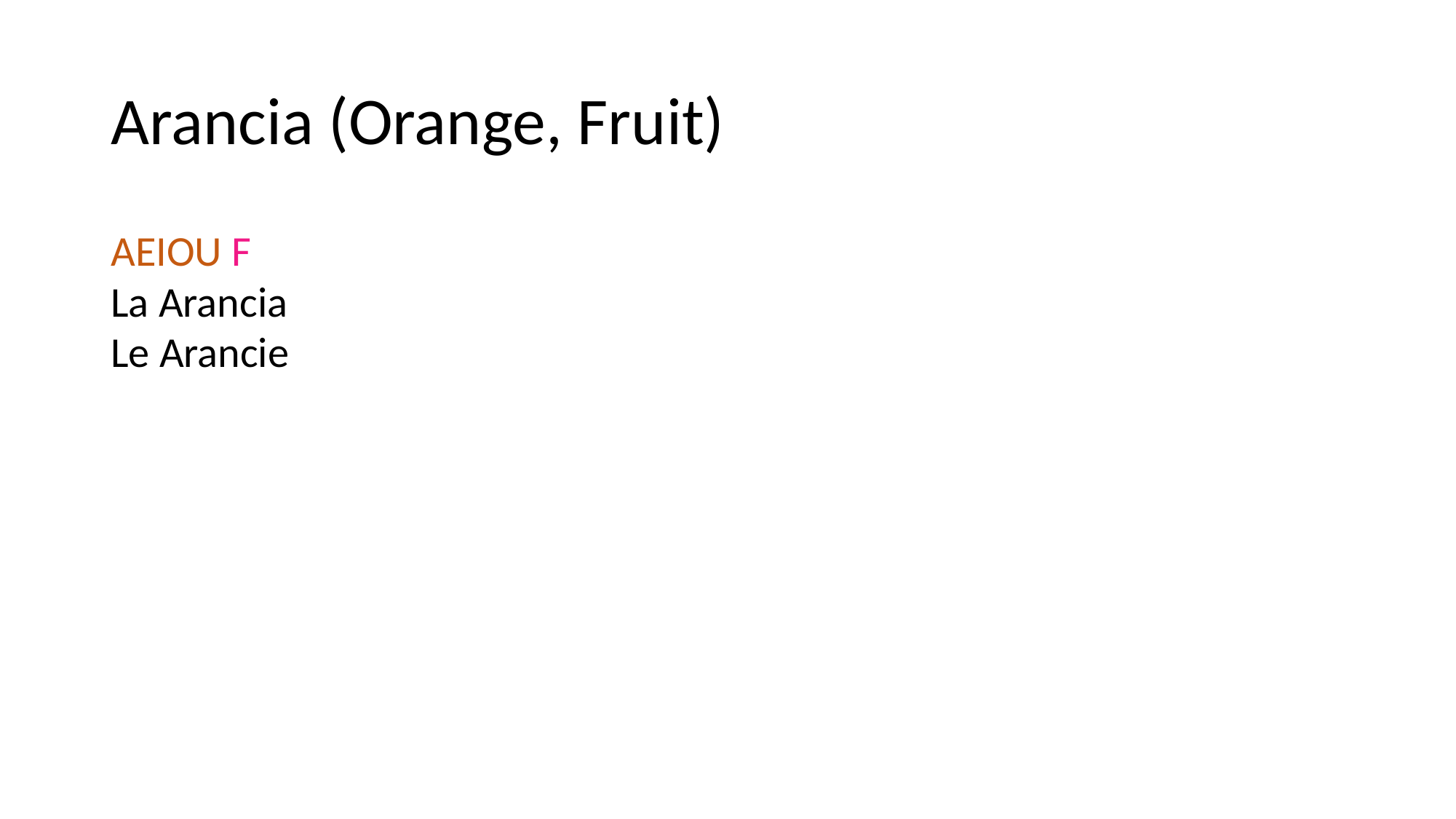

# Arancia (Orange, Fruit)
AEIOU F
La Arancia
Le Arancie